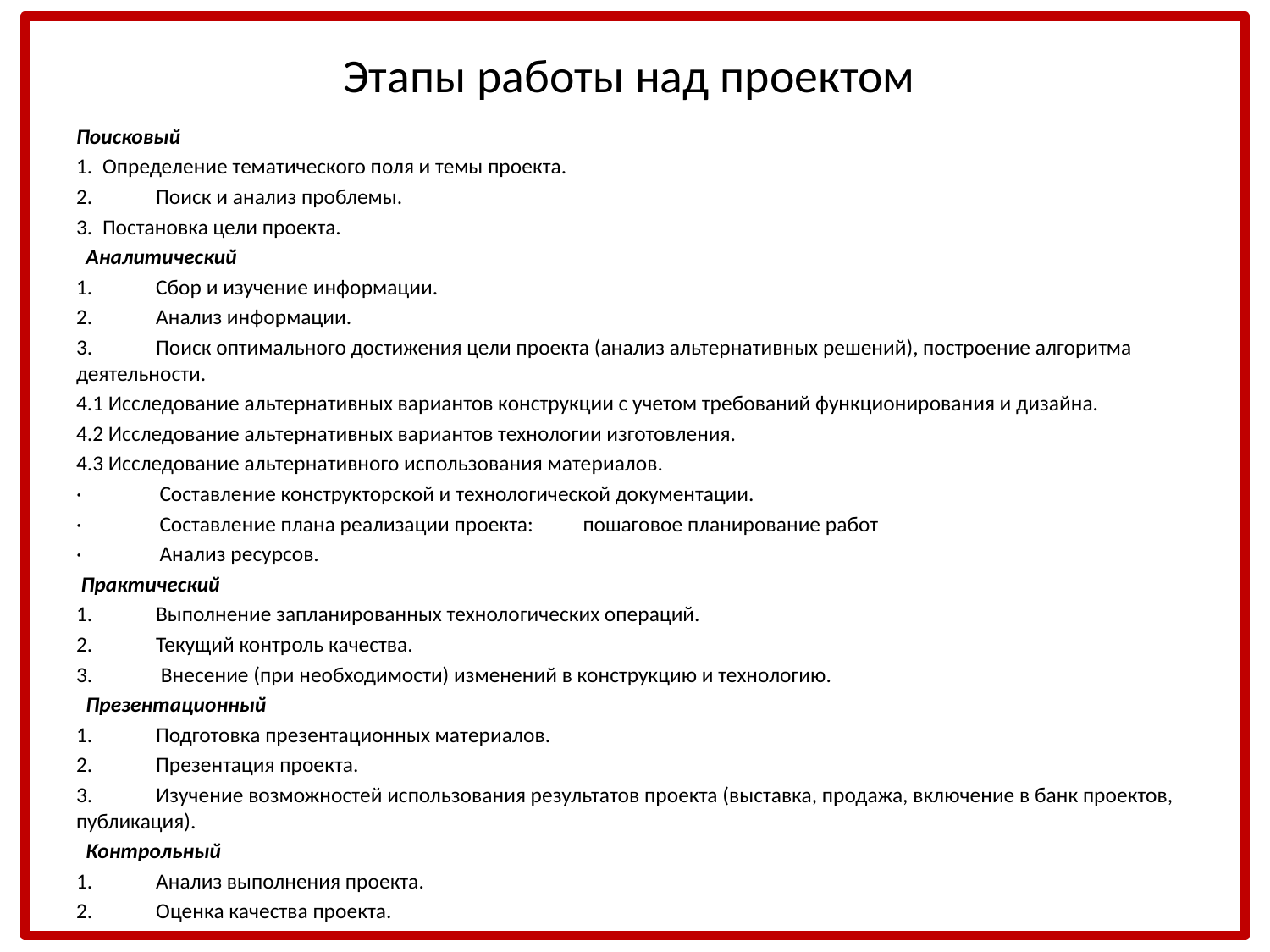

# Этапы работы над проектом
Поисковый
1.  Определение тематического поля и темы проекта.
2.             Поиск и анализ проблемы.
3.  Постановка цели проекта.
  Аналитический
1.             Сбор и изучение информации.
2.             Анализ информации.
3.             Поиск оптимального достижения цели проекта (анализ альтернативных решений), построение алгоритма деятельности.
4.1 Исследование альтернативных вариантов конструкции с учетом требований функционирования и дизайна.
4.2 Исследование альтернативных вариантов технологии изготовления.
4.3 Исследование альтернативного использования материалов.
·                Составление конструкторской и технологической документации.
·                Составление плана реализации проекта:          пошаговое планирование работ
·                Анализ ресурсов.
 Практический
1.             Выполнение запланированных технологических операций.
2.             Текущий контроль качества.
3.              Внесение (при необходимости) изменений в конструкцию и технологию.
  Презентационный
1.             Подготовка презентационных материалов.
2.             Презентация проекта.
3.             Изучение возможностей использования результатов проекта (выставка, продажа, включение в банк проектов, публикация).
  Контрольный
1.             Анализ выполнения проекта.
2.             Оценка качества проекта.